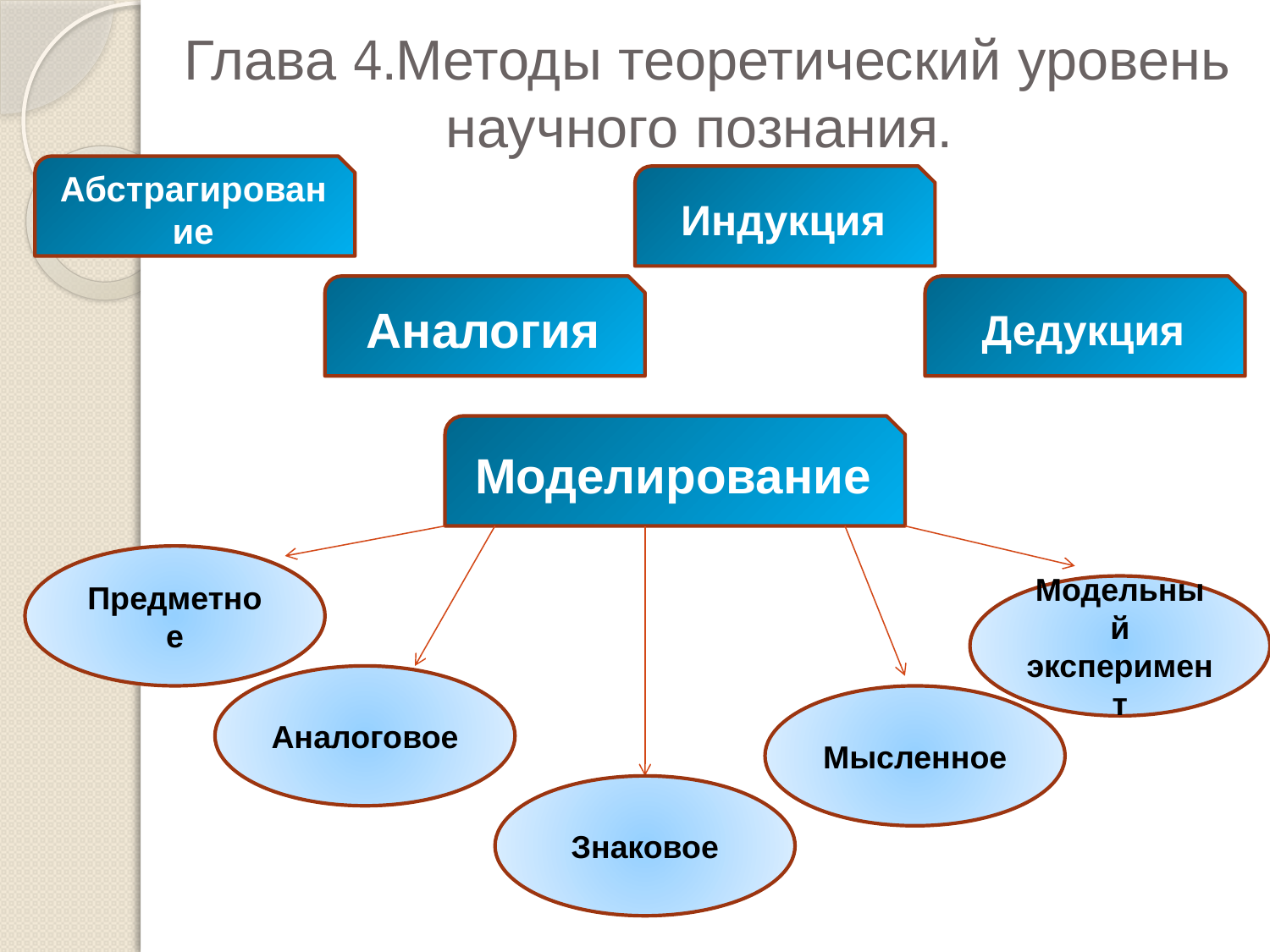

# Глава 4.Методы теоретический уровень научного познания.
Абстрагирование
Индукция
Аналогия
Дедукция
Моделирование
Предметное
Модельный эксперимент
Аналоговое
Мысленное
Знаковое